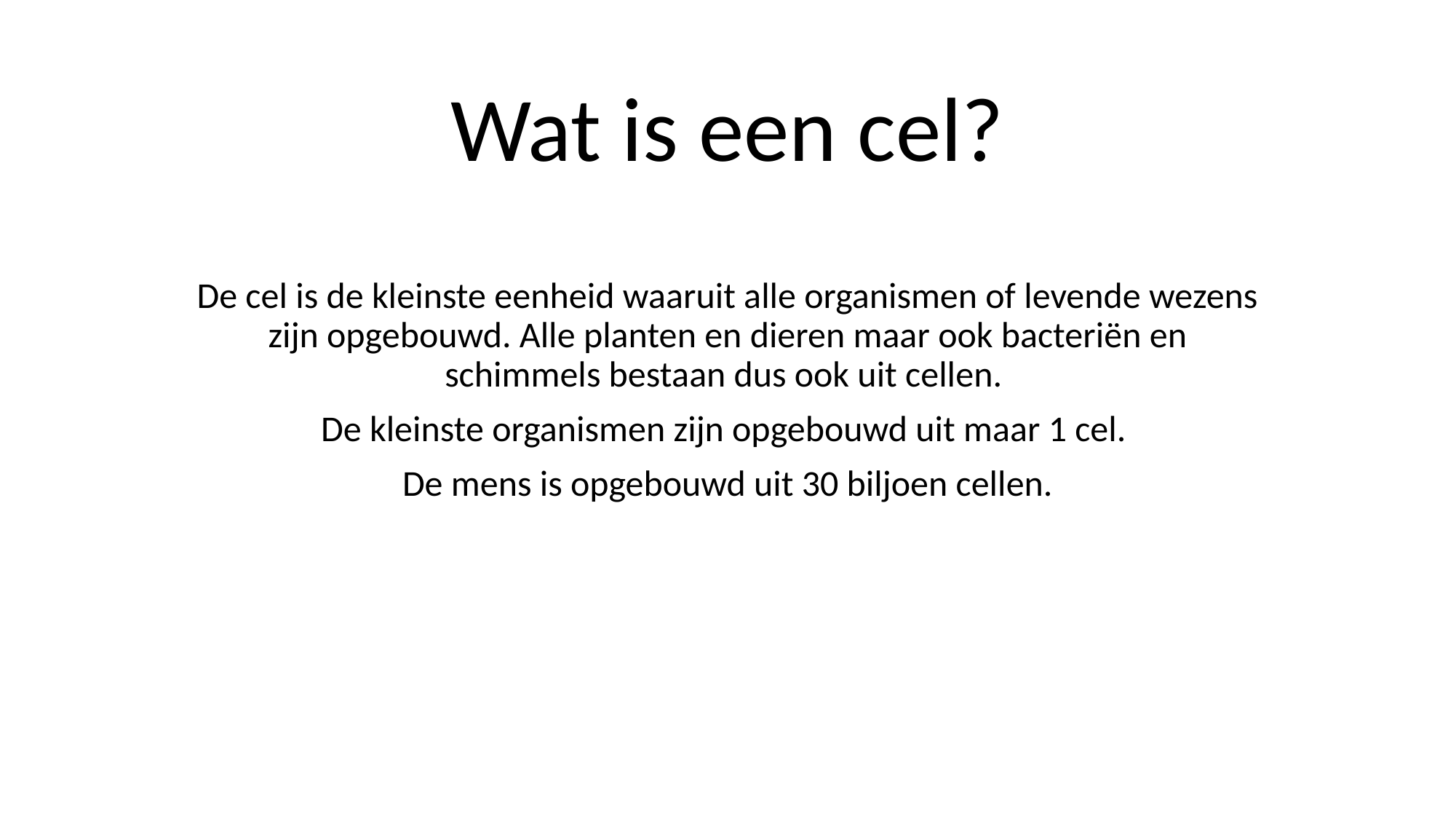

# Wat is een cel?
De cel is de kleinste eenheid waaruit alle organismen of levende wezens zijn opgebouwd. Alle planten en dieren maar ook bacteriën en schimmels bestaan dus ook uit cellen.
De kleinste organismen zijn opgebouwd uit maar 1 cel.
De mens is opgebouwd uit 30 biljoen cellen.